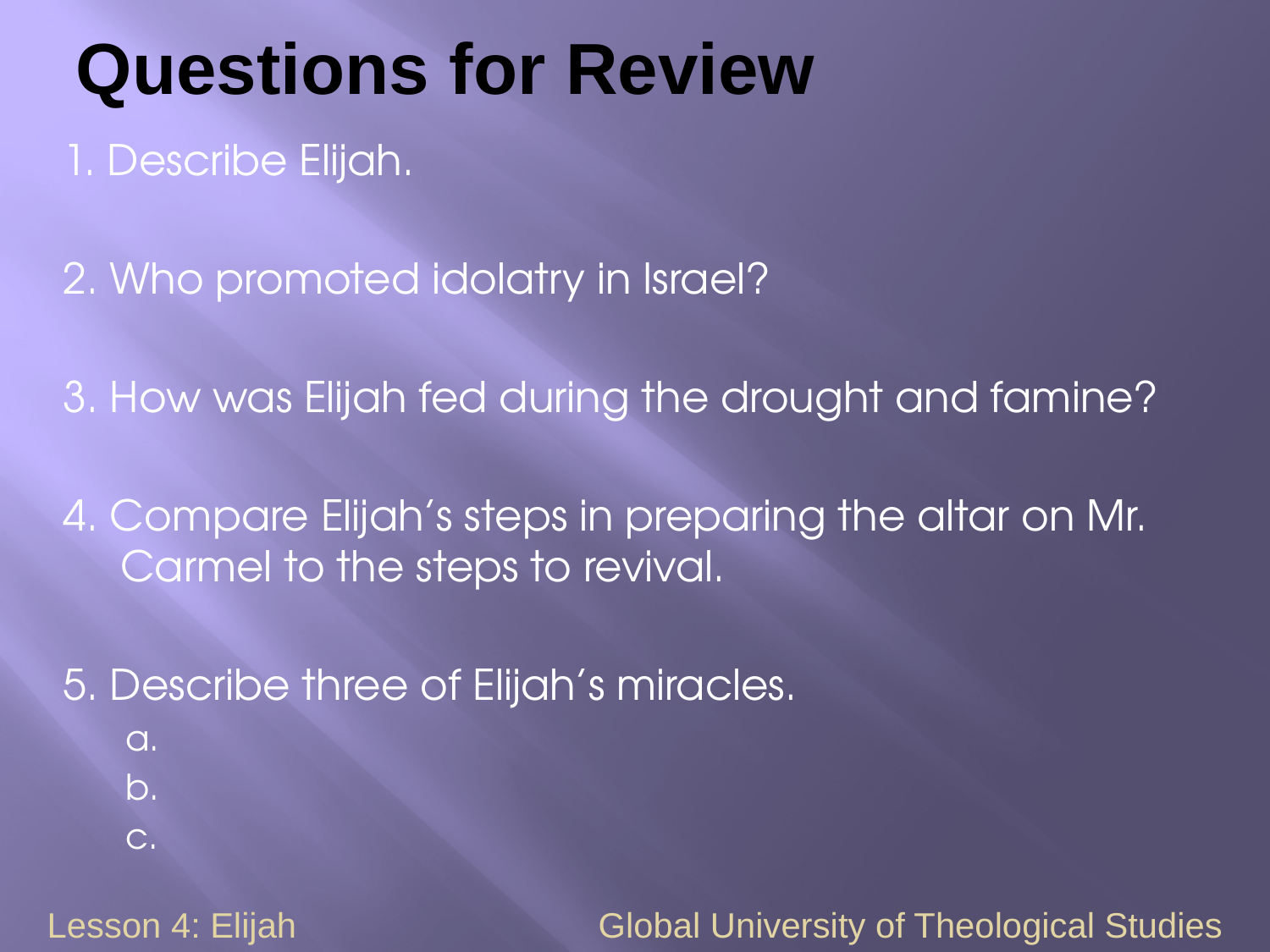

# Questions for Review

1. Describe Elijah.

2. Who promoted idolatry in Israel?

3. How was Elijah fed during the drought and famine?

4. Compare Elijah’s steps in preparing the altar on Mr. Carmel to the steps to revival.

5. Describe three of Elijah’s miracles.
a.
b.
c.
Lesson 4: Elijah                               Global University of Theological Studies